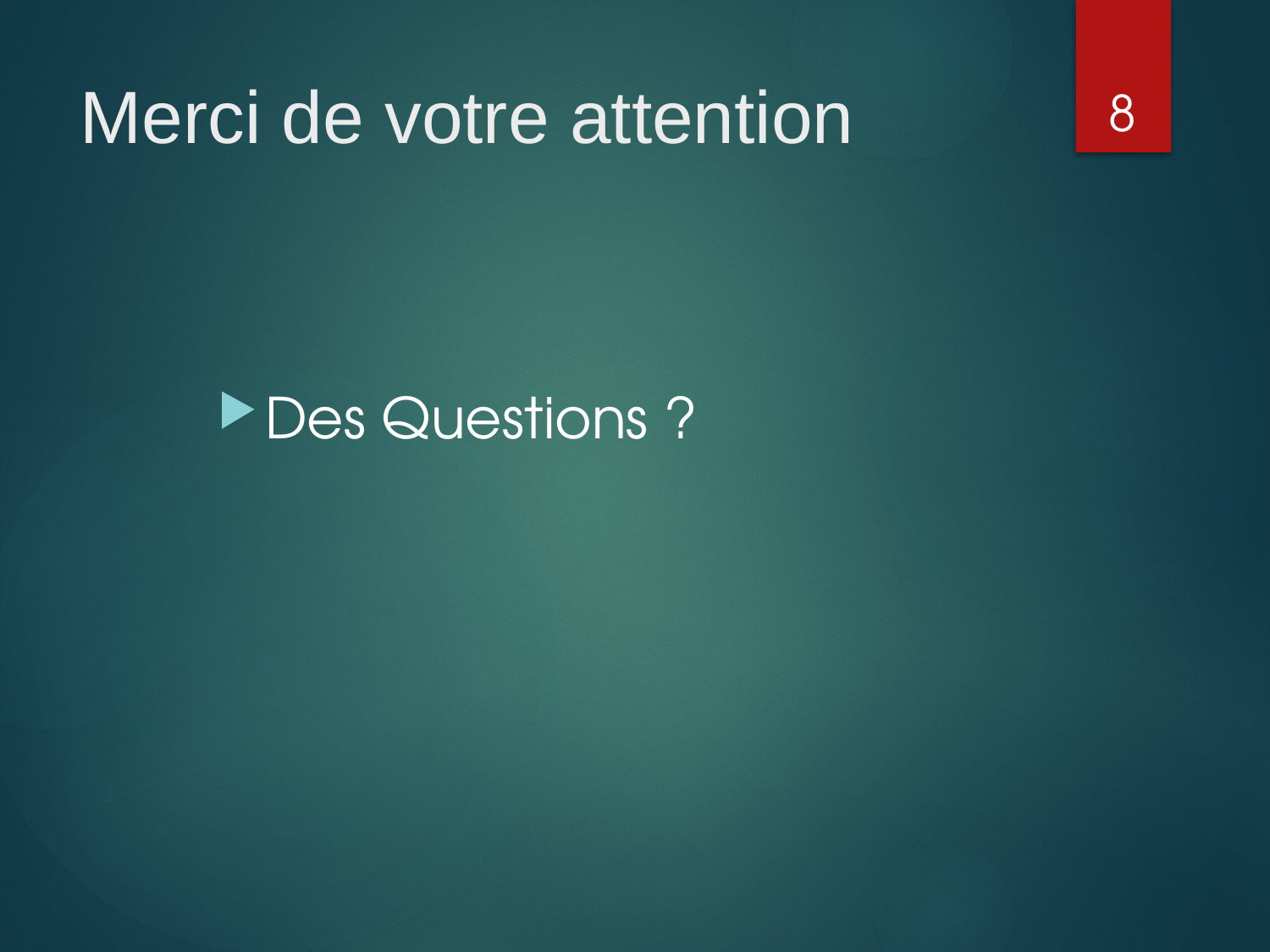

8
# Merci de votre attention
Des Questions ?